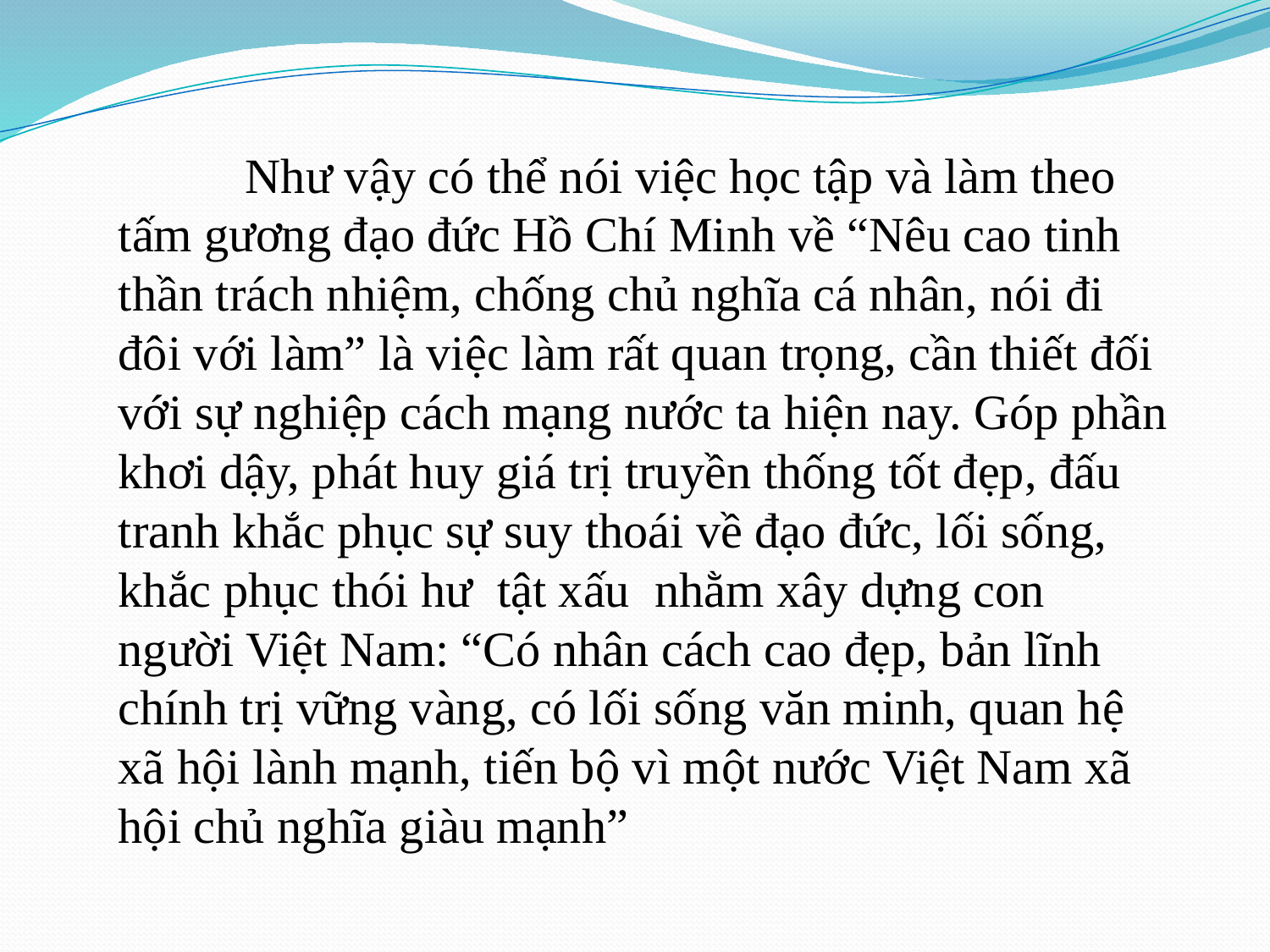

Như vậy có thể nói việc học tập và làm theo tấm gương đạo đức Hồ Chí Minh về “Nêu cao tinh thần trách nhiệm, chống chủ nghĩa cá nhân, nói đi đôi với làm” là việc làm rất quan trọng, cần thiết đối với sự nghiệp cách mạng nước ta hiện nay. Góp phần khơi dậy, phát huy giá trị truyền thống tốt đẹp, đấu tranh khắc phục sự suy thoái về đạo đức, lối sống, khắc phục thói hư  tật xấu  nhằm xây dựng con người Việt Nam: “Có nhân cách cao đẹp, bản lĩnh chính trị vững vàng, có lối sống văn minh, quan hệ xã hội lành mạnh, tiến bộ vì một nước Việt Nam xã hội chủ nghĩa giàu mạnh”